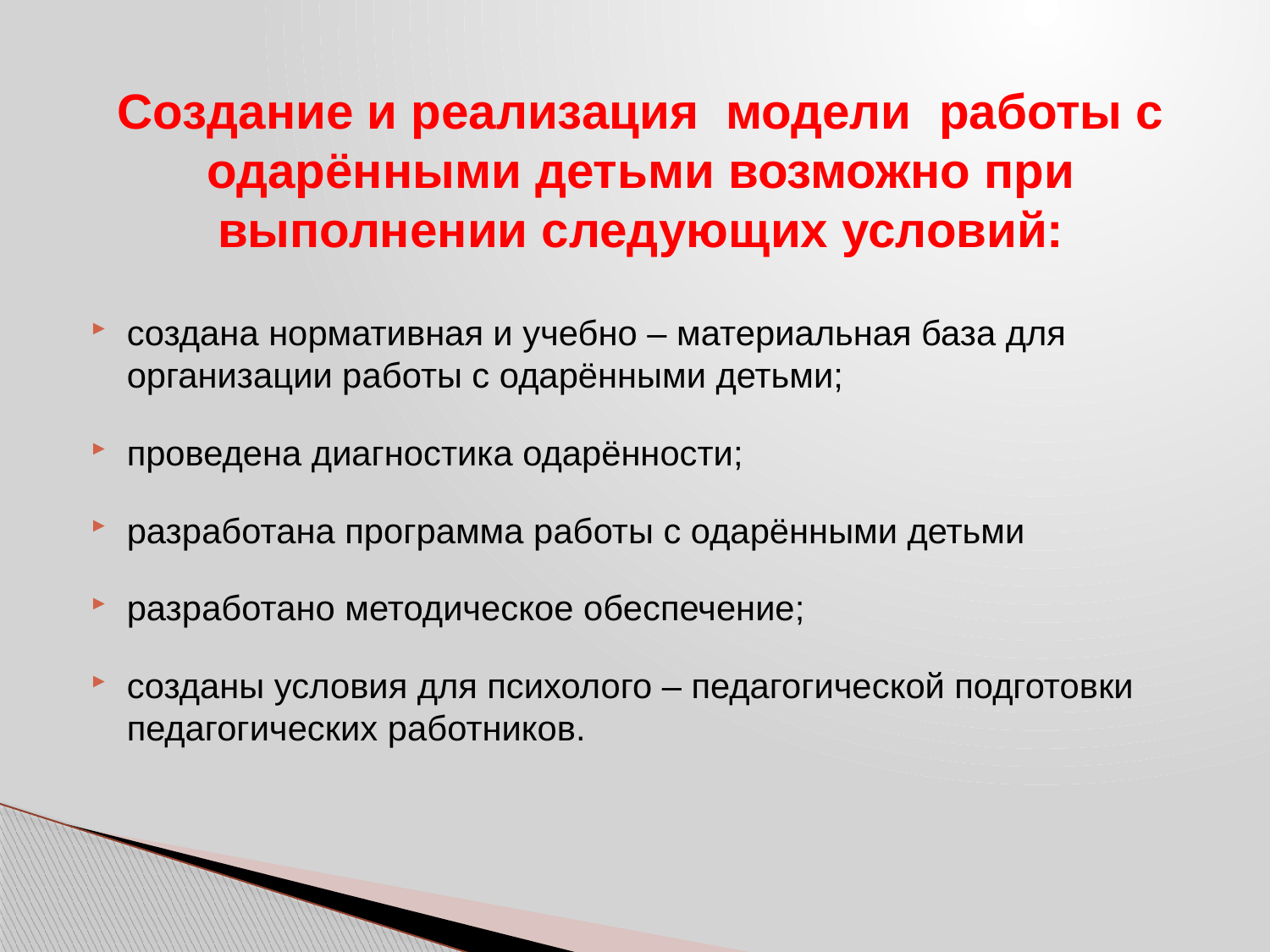

# Создание и реализация  модели  работы с одарёнными детьми возможно при выполнении следующих условий:

создана нормативная и учебно – материальная база для организации работы с одарёнными детьми;

проведена диагностика одарённости;

разработана программа работы с одарёнными детьми

разработано методическое обеспечение;

созданы условия для психолого – педагогической подготовки педагогических работников.